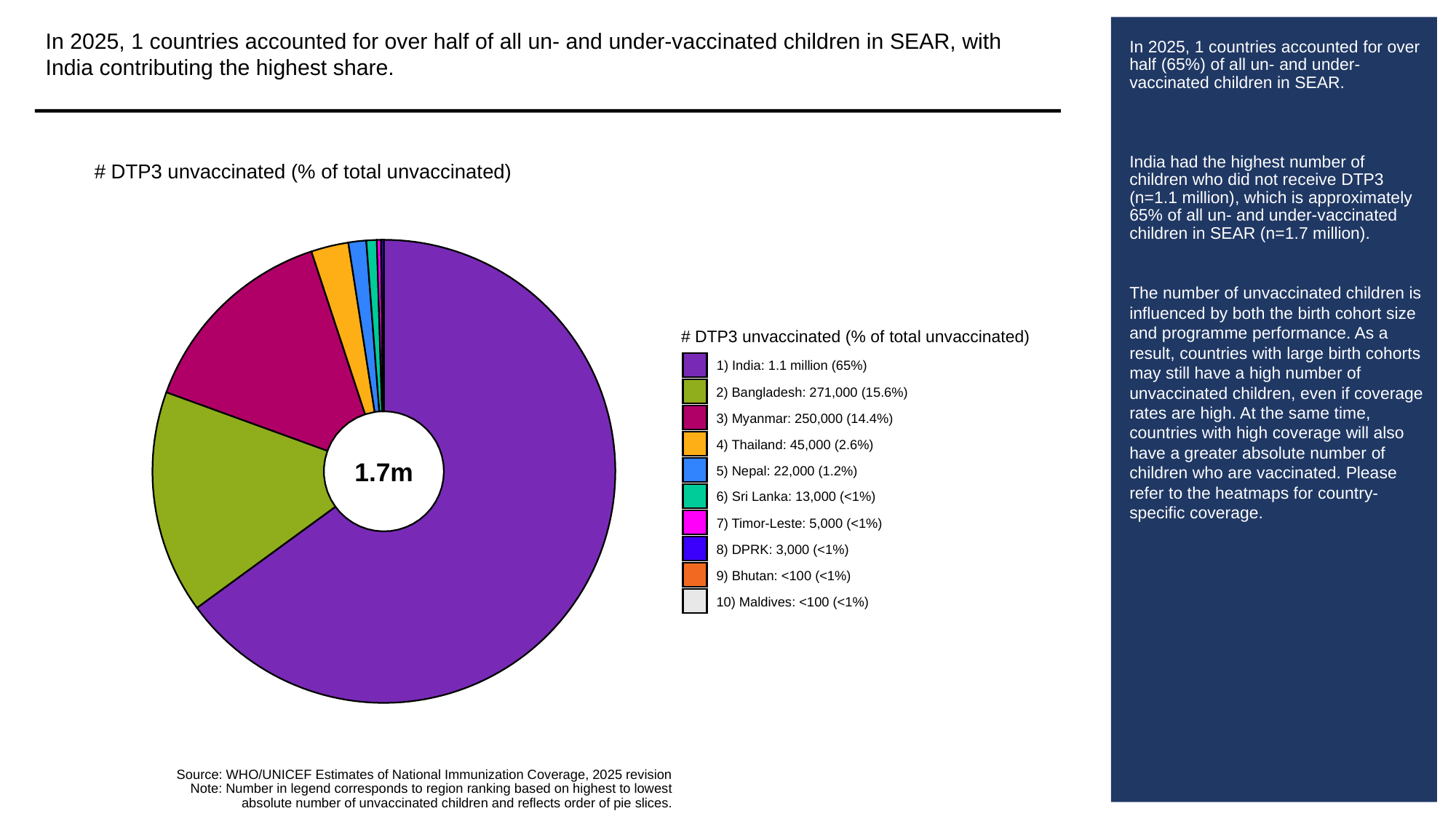

In 2025, 1 countries accounted for over half of all un- and under-vaccinated children in SEAR, with India contributing the highest share.
# In 2025, 1 countries accounted for over half (65%) of all un- and under-vaccinated children in SEAR.

India had the highest number of children who did not receive DTP3 (n=1.1 million), which is approximately 65% of all un- and under-vaccinated children in SEAR (n=1.7 million).

The number of unvaccinated children is influenced by both the birth cohort size and programme performance. As a result, countries with large birth cohorts may still have a high number of unvaccinated children, even if coverage rates are high. At the same time, countries with high coverage will also have a greater absolute number of children who are vaccinated. Please refer to the heatmaps for country-specific coverage.

# DTP3 unvaccinated (% of total unvaccinated)

# DTP3 unvaccinated (% of total unvaccinated)

1) India: 1.1 million (65%)

2) Bangladesh: 271,000 (15.6%)

3) Myanmar: 250,000 (14.4%)

4) Thailand: 45,000 (2.6%)

1.7m
5) Nepal: 22,000 (1.2%)

6) Sri Lanka: 13,000 (<1%)

7) Timor-Leste: 5,000 (<1%)

8) DPRK: 3,000 (<1%)

9) Bhutan: <100 (<1%)

10) Maldives: <100 (<1%)
Source: WHO/UNICEF Estimates of National Immunization Coverage, 2025 revision
Note: Number in legend corresponds to region ranking based on highest to lowest
absolute number of unvaccinated children and reflects order of pie slices.